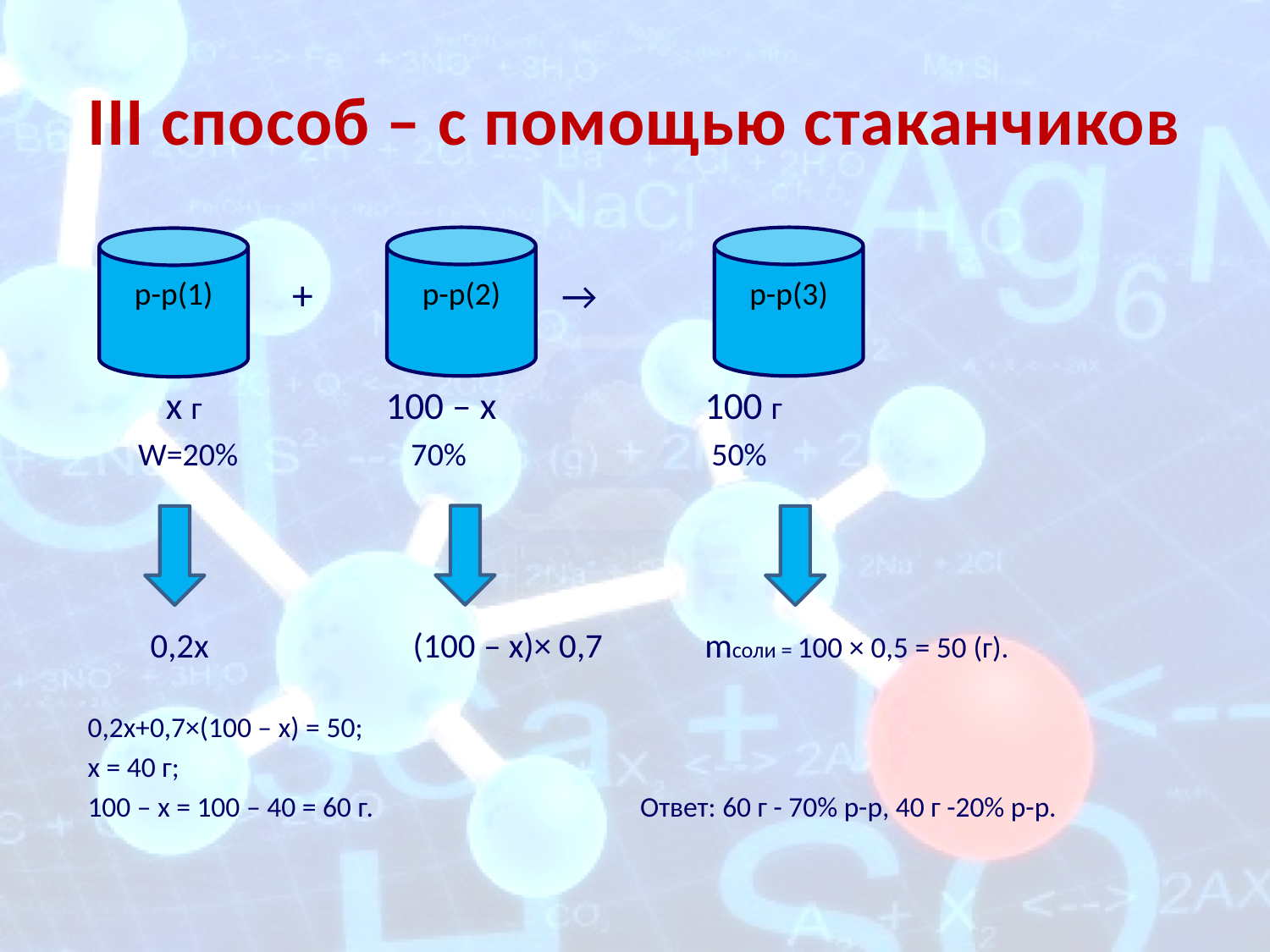

# III способ – с помощью стаканчиков

                       +                            →

         x г                                                   100 – x                        100 г
       W=20%                        70%                                  50%

        0,2x                          (100 – x)× 0,7             mсоли = 100 × 0,5 = 50 (г).

0,2x+0,7×(100 – x) = 50;
x = 40 г;
100 – x = 100 – 40 = 60 г.                                          Ответ: 60 г - 70% р-р, 40 г -20% р-р.
р-р(2)

р-р(3)

р-р(1)